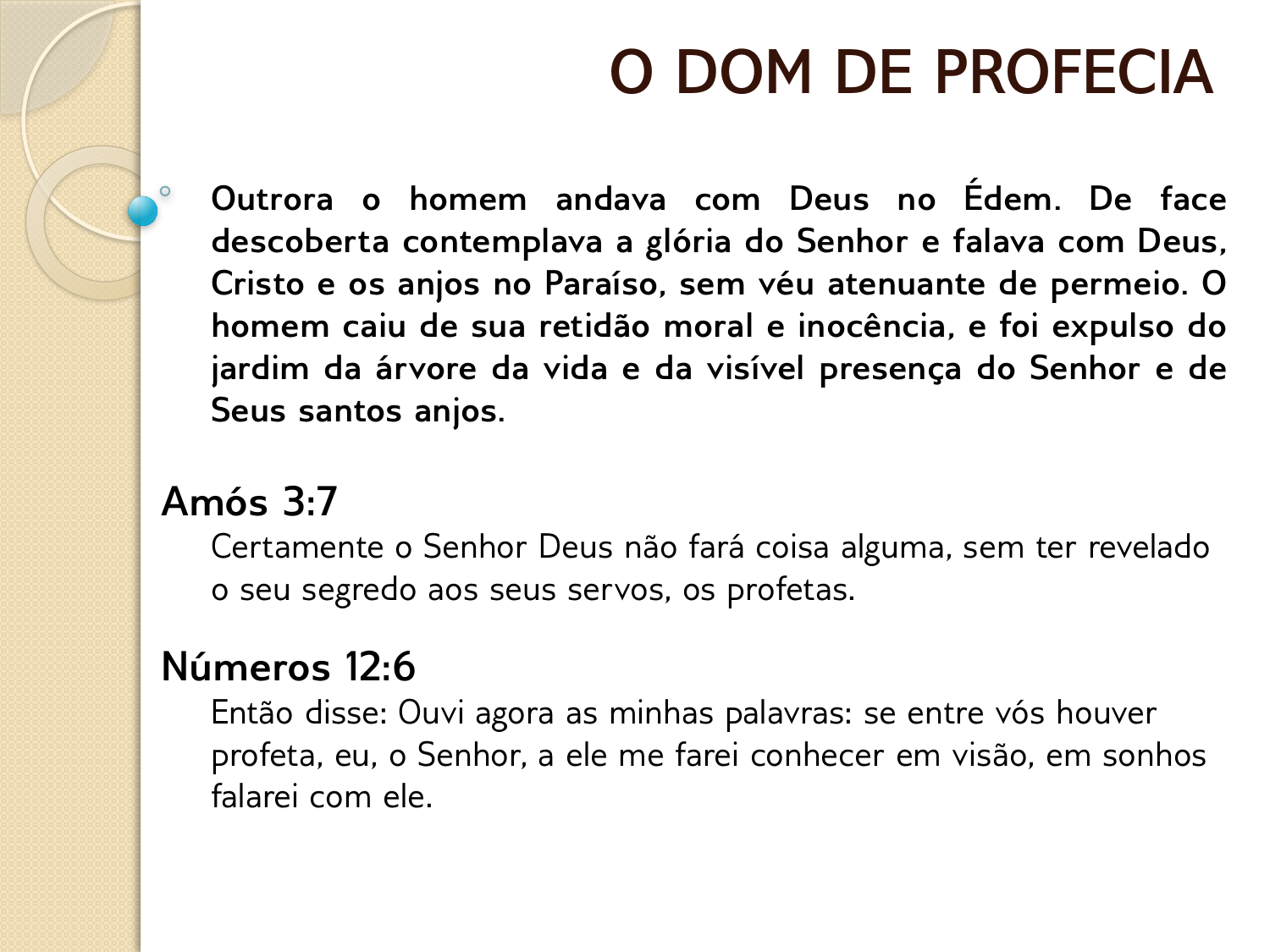

O DOM DE PROFECIA
Outrora o homem andava com Deus no Édem. De face descoberta contemplava a glória do Senhor e falava com Deus, Cristo e os anjos no Paraíso, sem véu atenuante de permeio. O homem caiu de sua retidão moral e inocência, e foi expulso do jardim da árvore da vida e da visível presença do Senhor e de Seus santos anjos.
Amós 3:7
Certamente o Senhor Deus não fará coisa alguma, sem ter revelado o seu segredo aos seus servos, os profetas.
Números 12:6
Então disse: Ouvi agora as minhas palavras: se entre vós houver profeta, eu, o Senhor, a ele me farei conhecer em visão, em sonhos falarei com ele.